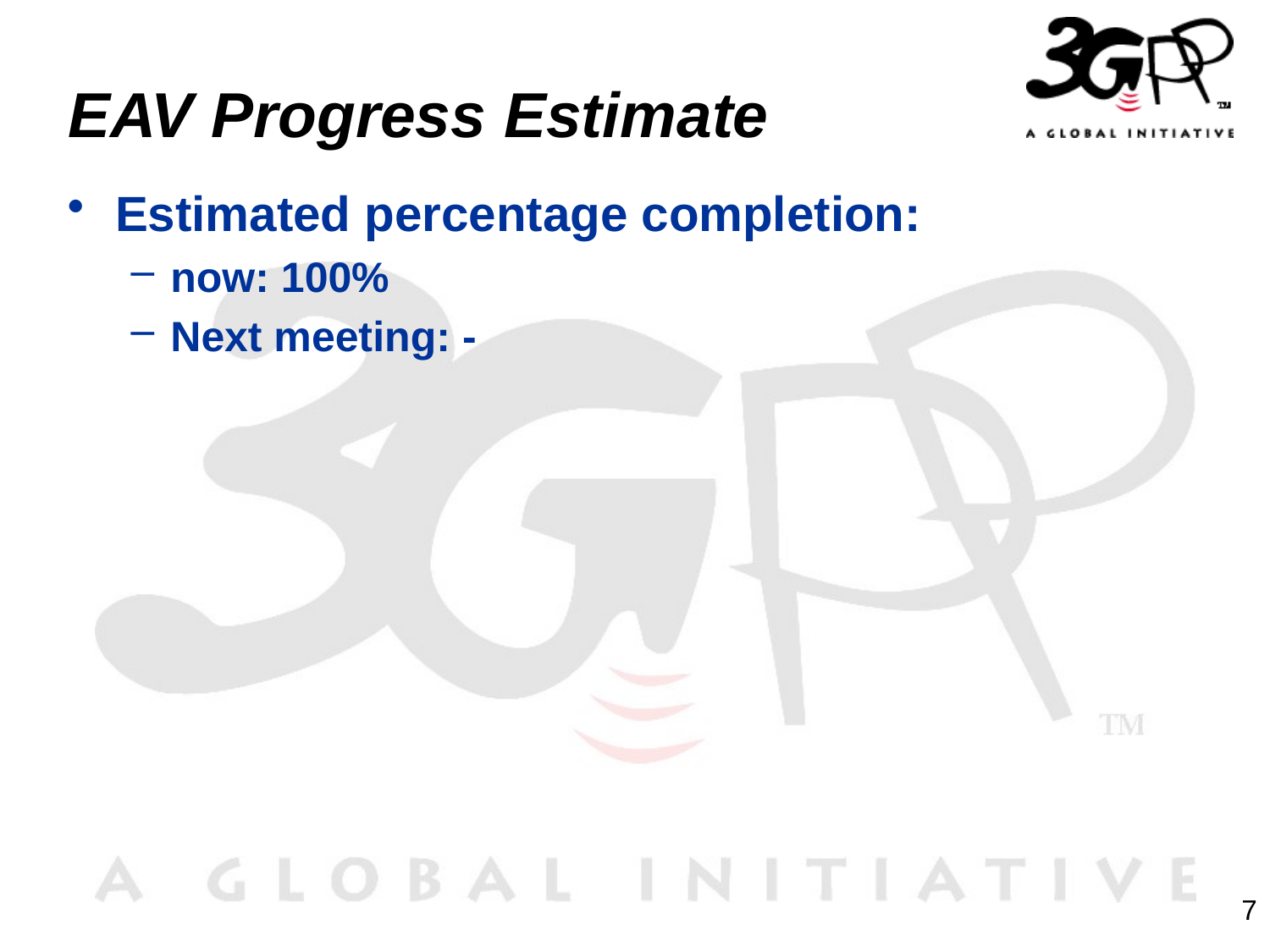

# EAV Progress Estimate
Estimated percentage completion:
now: 100%
Next meeting: -
7